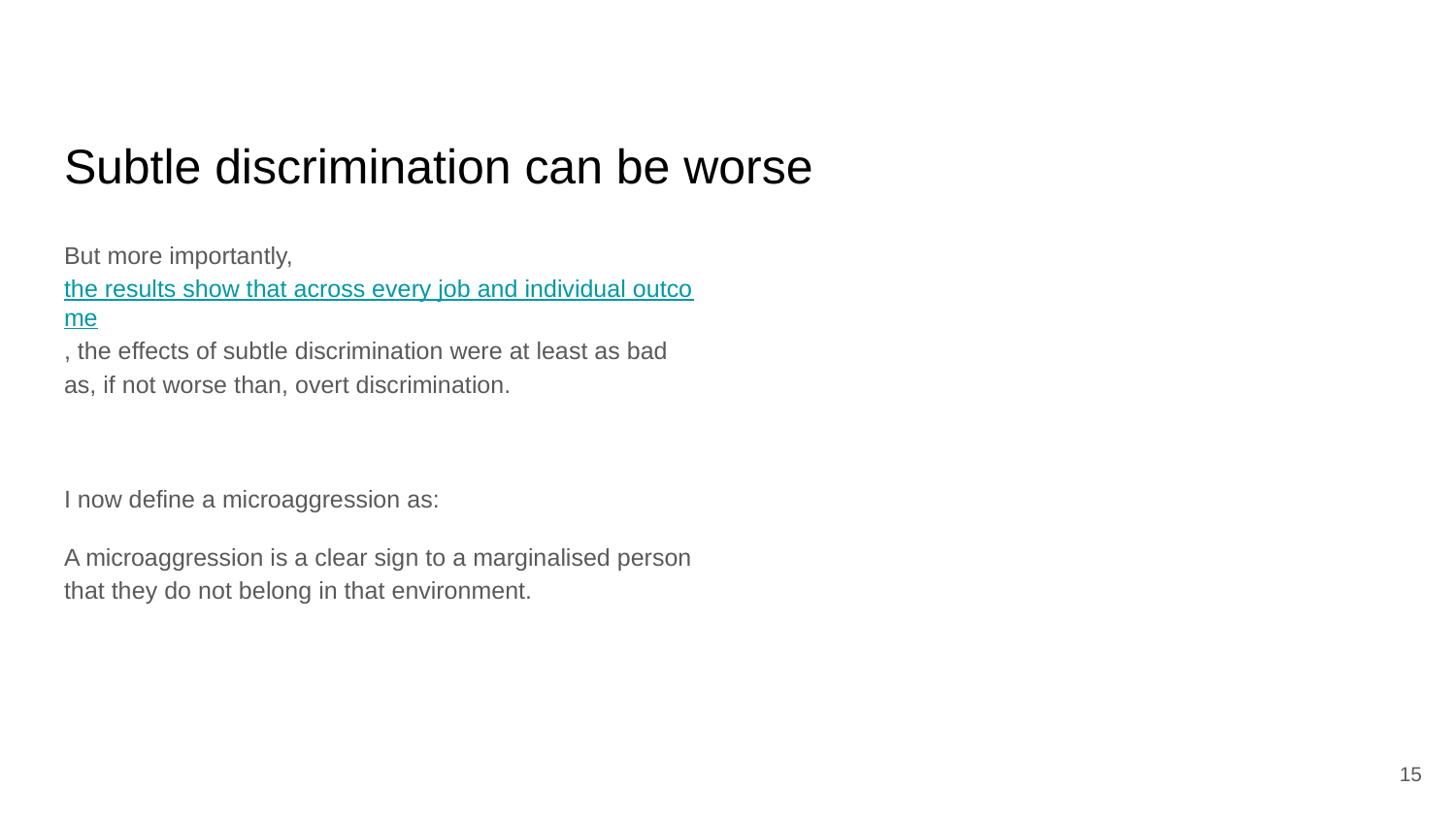

# Subtle discrimination can be worse
But more importantly, the results show that across every job and individual outcome, the effects of subtle discrimination were at least as bad as, if not worse than, overt discrimination.

I now define a microaggression as:
A microaggression is a clear sign to a marginalised person that they do not belong in that environment.

15